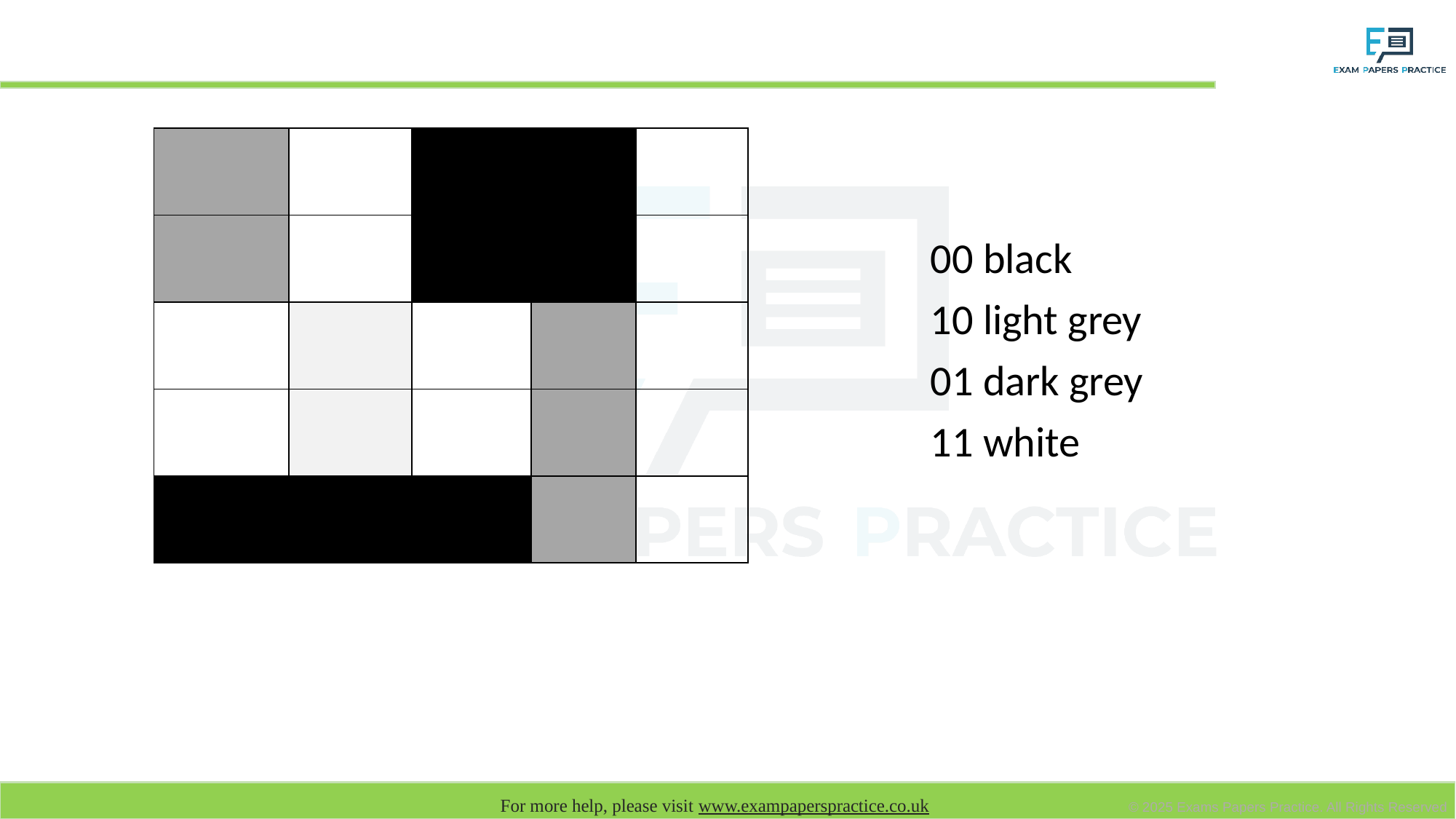

# Represent this two-bit image as a sequence of bits
|  |  |  |  |  |
| --- | --- | --- | --- | --- |
|  |  |  |  |  |
|  |  |  |  |  |
|  |  |  |  |  |
|  |  |  |  |  |
00 black
10 light grey
01 dark grey
11 white